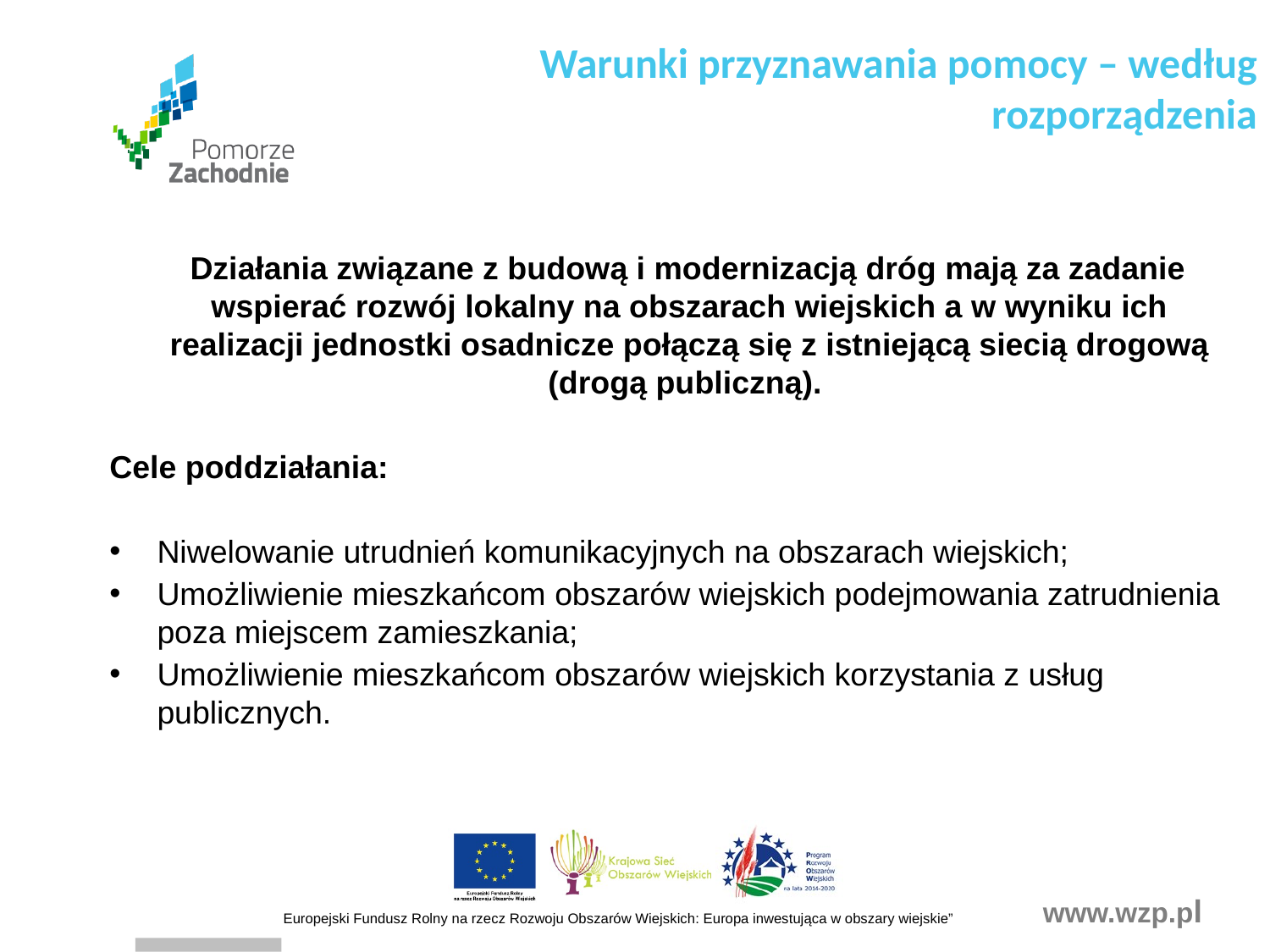

Warunki przyznawania pomocy – według rozporządzenia

     Działania związane z budową i modernizacją dróg mają za zadanie wspierać rozwój lokalny na obszarach wiejskich a w wyniku ich realizacji jednostki osadnicze połączą się z istniejącą siecią drogową (drogą publiczną).

Cele poddziałania:

Niwelowanie utrudnień komunikacyjnych na obszarach wiejskich;
Umożliwienie mieszkańcom obszarów wiejskich podejmowania zatrudnienia poza miejscem zamieszkania;
Umożliwienie mieszkańcom obszarów wiejskich korzystania z usług publicznych.